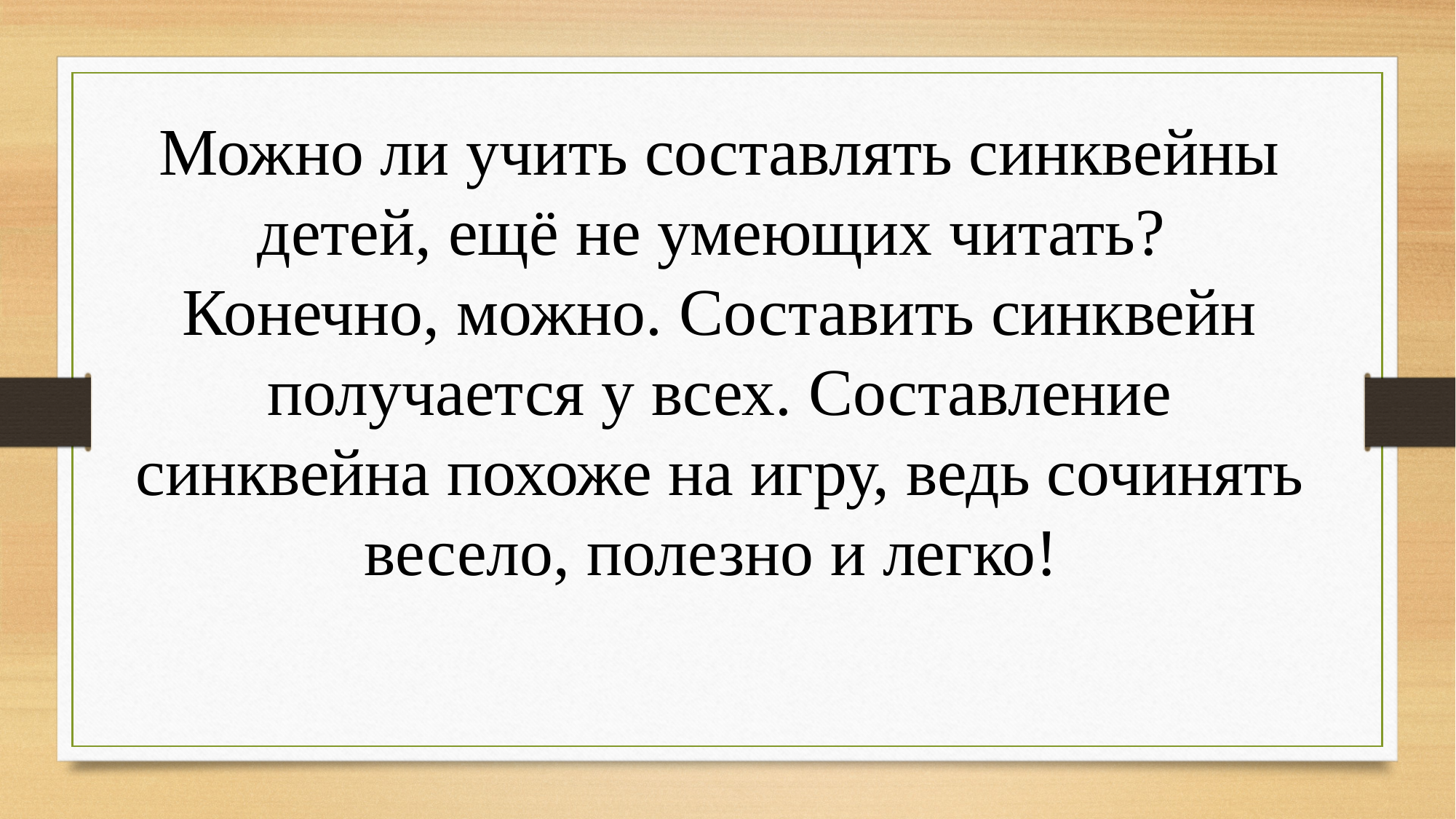

Можно ли учить составлять синквейны детей, ещё не умеющих читать?
Конечно, можно. Составить синквейн получается у всех. Составление синквейна похоже на игру, ведь сочинять весело, полезно и легко!